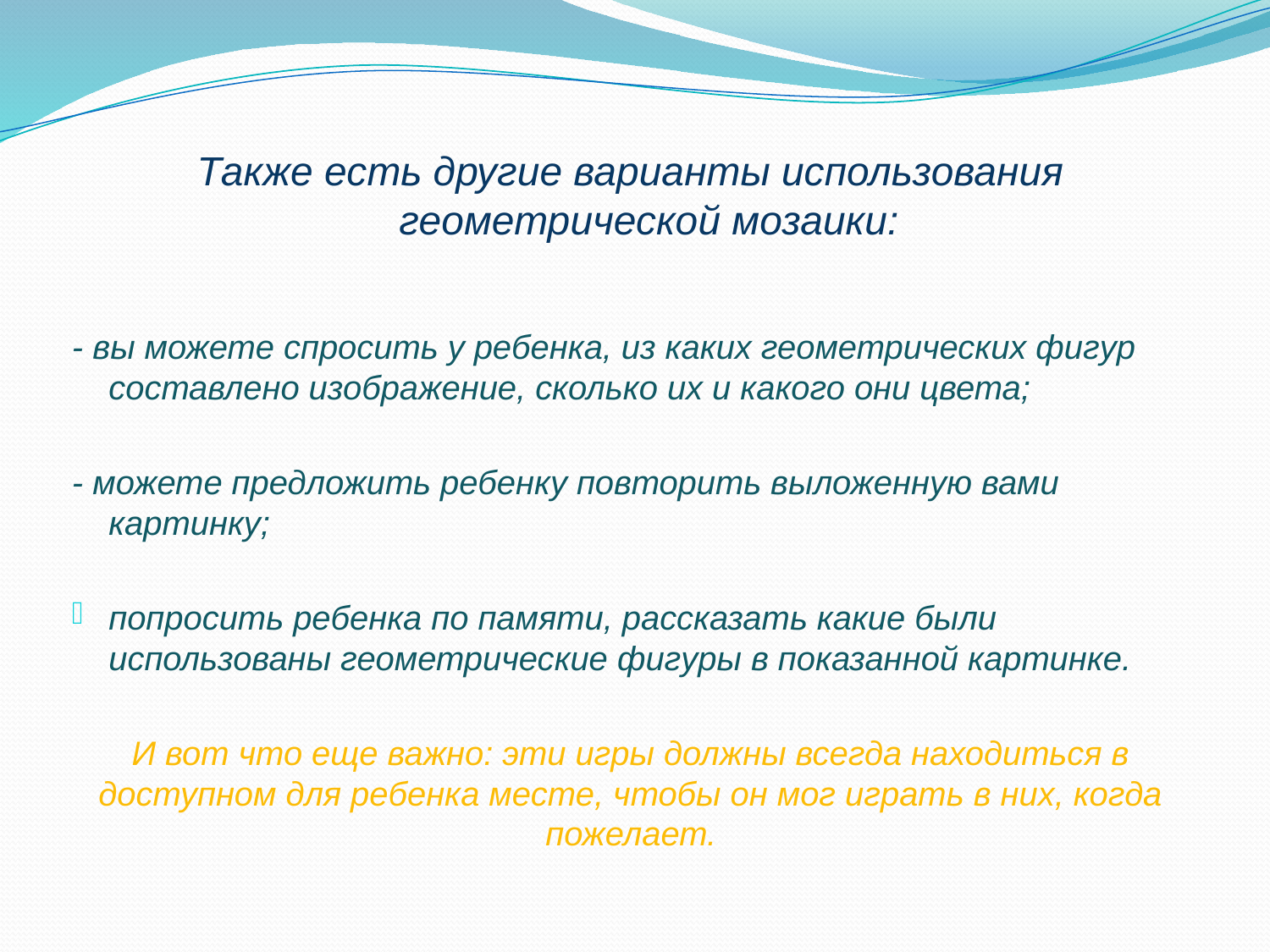

Также есть другие варианты использования геометрической мозаики:

- вы можете спросить у ребенка, из каких геометрических фигур составлено изображение, сколько их и какого они цвета;

- можете предложить ребенку повторить выложенную вами картинку;

попросить ребенка по памяти, рассказать какие были использованы геометрические фигуры в показанной картинке.

И вот что еще важно: эти игры должны всегда находиться в доступном для ребенка месте, чтобы он мог играть в них, когда пожелает.